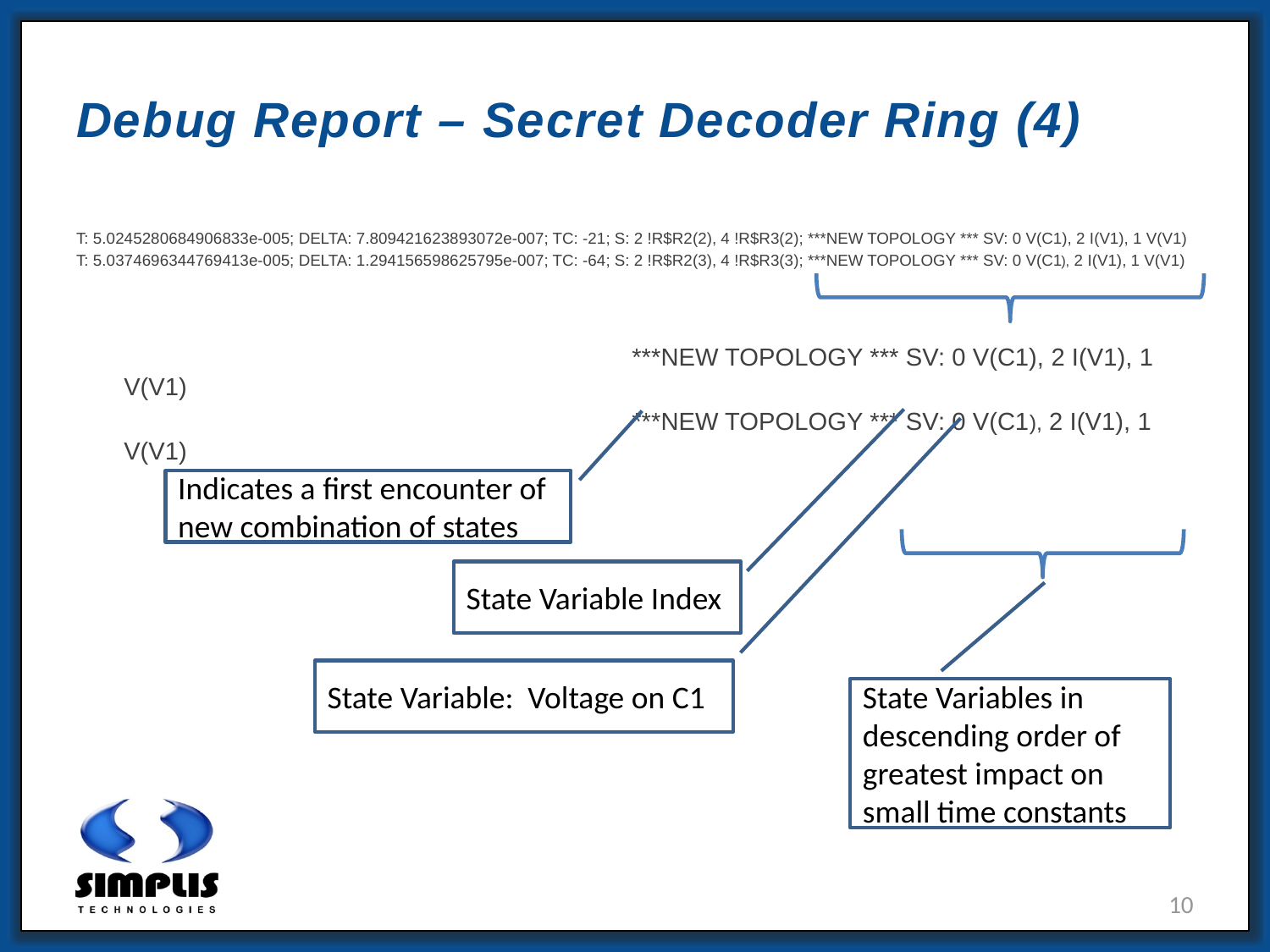

Debug Report – Secret Decoder Ring (4)
T: 5.0245280684906833e-005; DELTA: 7.809421623893072e-007; TC: -21; S: 2 !R$R2(2), 4 !R$R3(2); ***NEW TOPOLOGY *** SV: 0 V(C1), 2 I(V1), 1 V(V1)
T: 5.0374696344769413e-005; DELTA: 1.294156598625795e-007; TC: -64; S: 2 !R$R2(3), 4 !R$R3(3); ***NEW TOPOLOGY *** SV: 0 V(C1), 2 I(V1), 1 V(V1)

					***NEW TOPOLOGY *** SV: 0 V(C1), 2 I(V1), 1 V(V1)
					***NEW TOPOLOGY *** SV: 0 V(C1), 2 I(V1), 1 V(V1)

Indicates a first encounter of  new combination of states
State Variable Index
State Variable:  Voltage on C1
State Variables in descending order of greatest impact on small time constants
10